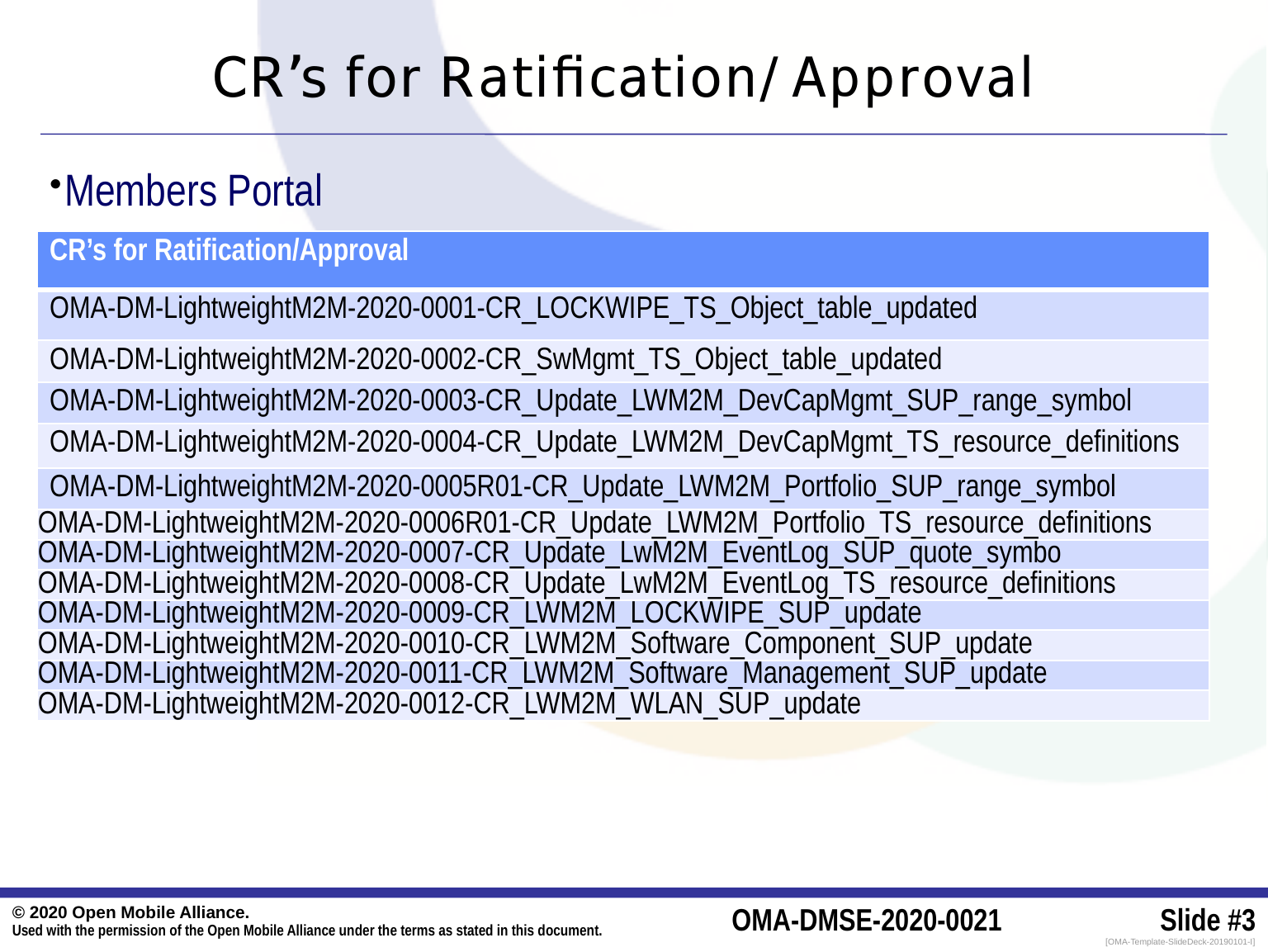

# CR’s for Ratification/Approval
Members Portal
| CR’s for Ratification/Approval |
| --- |
| OMA-DM-LightweightM2M-2020-0001-CR\_LOCKWIPE\_TS\_Object\_table\_updated |
| OMA-DM-LightweightM2M-2020-0002-CR\_SwMgmt\_TS\_Object\_table\_updated |
| OMA-DM-LightweightM2M-2020-0003-CR\_Update\_LWM2M\_DevCapMgmt\_SUP\_range\_symbol |
| OMA-DM-LightweightM2M-2020-0004-CR\_Update\_LWM2M\_DevCapMgmt\_TS\_resource\_definitions |
| OMA-DM-LightweightM2M-2020-0005R01-CR\_Update\_LWM2M\_Portfolio\_SUP\_range\_symbol |
| OMA-DM-LightweightM2M-2020-0006R01-CR\_Update\_LWM2M\_Portfolio\_TS\_resource\_definitions |
| OMA-DM-LightweightM2M-2020-0007-CR\_Update\_LwM2M\_EventLog\_SUP\_quote\_symbo |
| OMA-DM-LightweightM2M-2020-0008-CR\_Update\_LwM2M\_EventLog\_TS\_resource\_definitions |
| OMA-DM-LightweightM2M-2020-0009-CR\_LWM2M\_LOCKWIPE\_SUP\_update |
| OMA-DM-LightweightM2M-2020-0010-CR\_LWM2M\_Software\_Component\_SUP\_update |
| OMA-DM-LightweightM2M-2020-0011-CR\_LWM2M\_Software\_Management\_SUP\_update |
| OMA-DM-LightweightM2M-2020-0012-CR\_LWM2M\_WLAN\_SUP\_update |